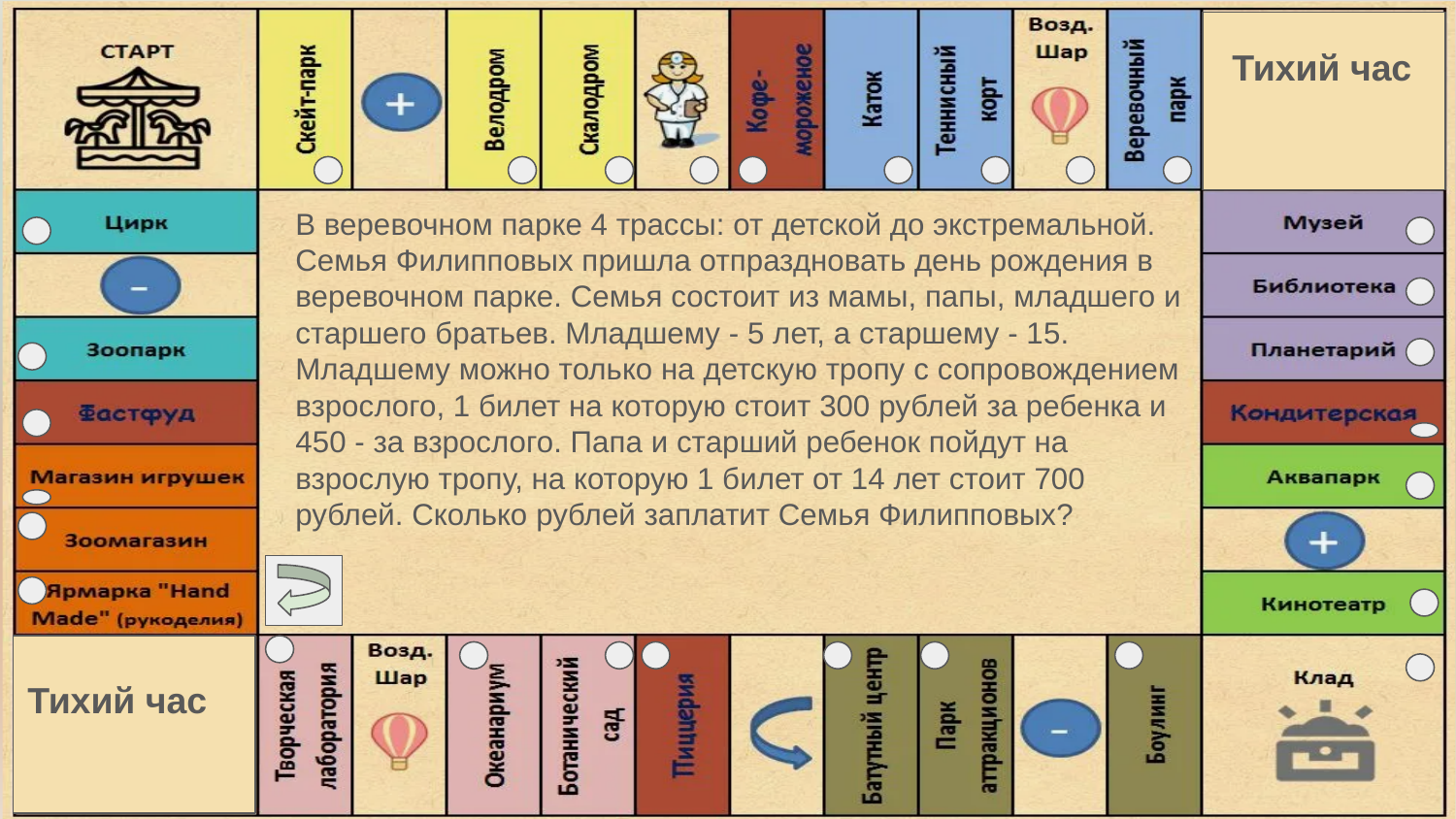

Тихий час

В веревочном парке 4 трассы: от детской до экстремальной. Семья Филипповых пришла отпраздновать день рождения в веревочном парке. Семья состоит из мамы, папы, младшего и старшего братьев. Младшему - 5 лет, а старшему - 15. Младшему можно только на детскую тропу с сопровождением взрослого, 1 билет на которую стоит 300 рублей за ребенка и 450 - за взрослого. Папа и старший ребенок пойдут на взрослую тропу, на которую 1 билет от 14 лет стоит 700 рублей. Сколько рублей заплатит Семья Филипповых?

Тихий час